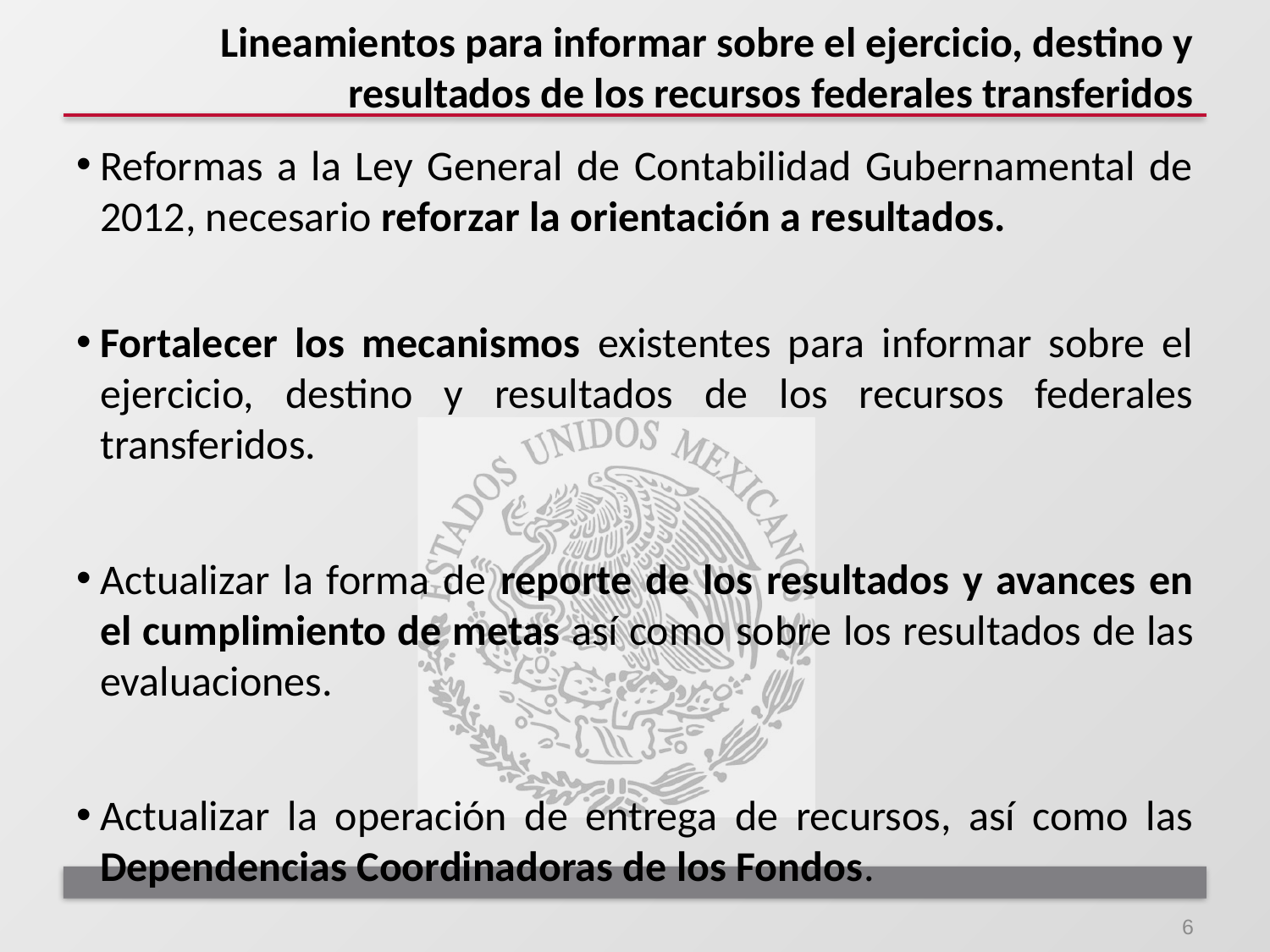

# Lineamientos para informar sobre el ejercicio, destino y resultados de los recursos federales transferidos
Reformas a la Ley General de Contabilidad Gubernamental de 2012, necesario reforzar la orientación a resultados.

Fortalecer los mecanismos existentes para informar sobre el ejercicio, destino y resultados de los recursos federales transferidos.

Actualizar la forma de reporte de los resultados y avances en el cumplimiento de metas así como sobre los resultados de las evaluaciones.

Actualizar la operación de entrega de recursos, así como las Dependencias Coordinadoras de los Fondos.
6